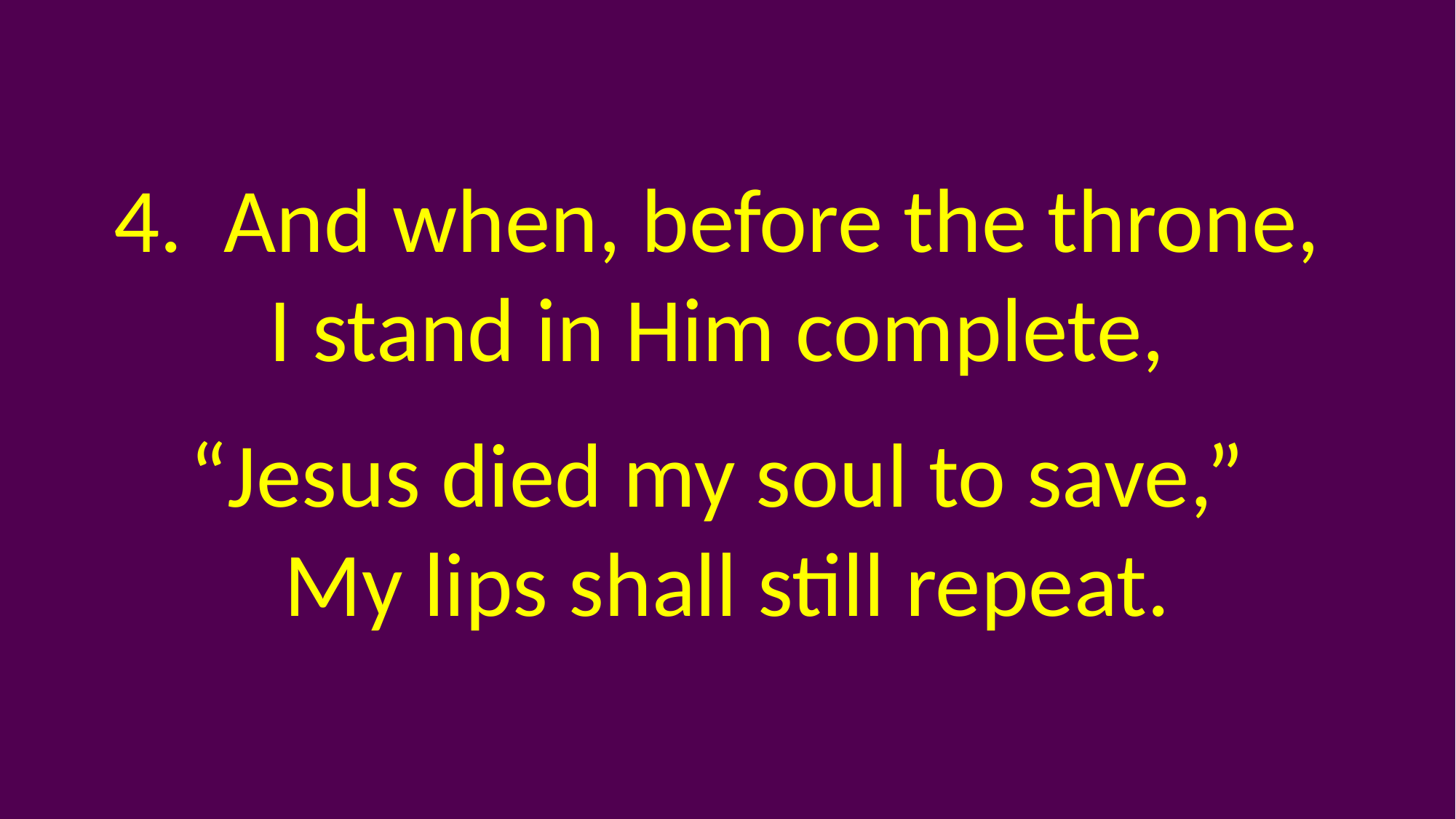

4.  And when, before the throne,
I stand in Him complete,
“Jesus died my soul to save,”
My lips shall still repeat.